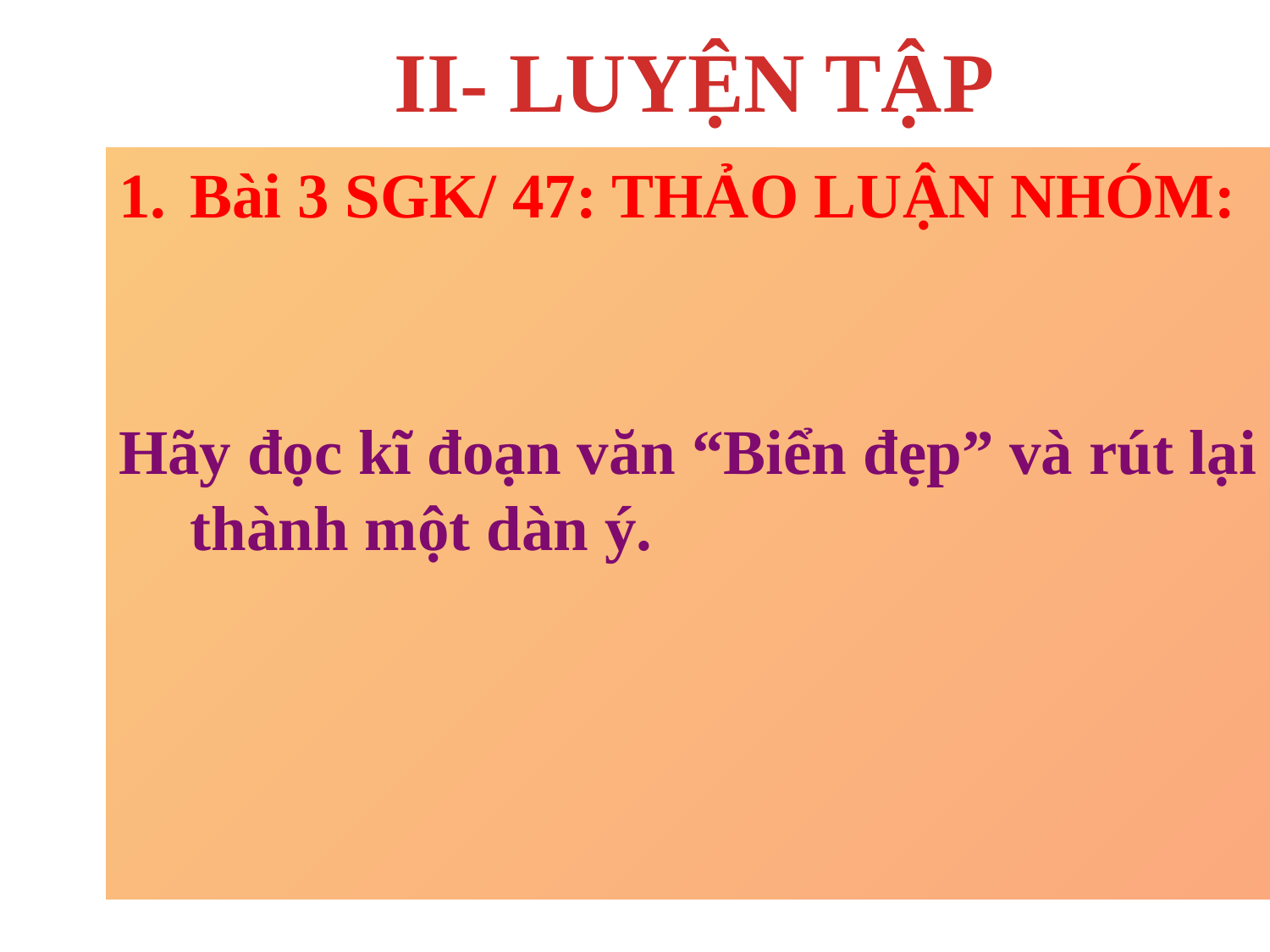

II- LUYỆN TẬP
Bài 3 SGK/ 47: THẢO LUẬN NHÓM:

Hãy đọc kĩ đoạn văn “Biển đẹp” và rút lại thành một dàn ý.